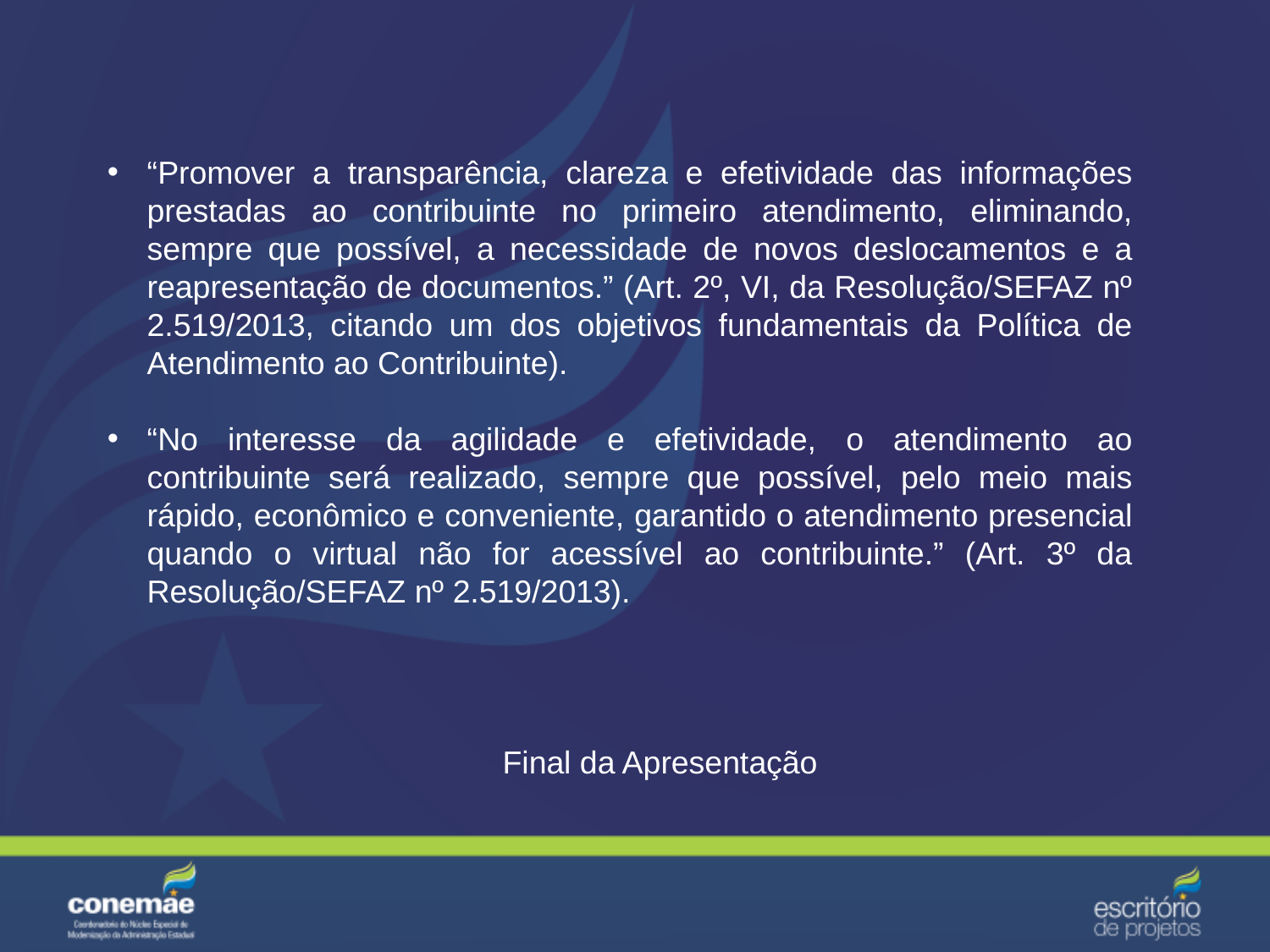

“Promover a transparência, clareza e efetividade das informações prestadas ao contribuinte no primeiro atendimento, eliminando, sempre que possível, a necessidade de novos deslocamentos e a reapresentação de documentos.” (Art. 2º, VI, da Resolução/SEFAZ nº 2.519/2013, citando um dos objetivos fundamentais da Política de Atendimento ao Contribuinte).

“No interesse da agilidade e efetividade, o atendimento ao contribuinte será realizado, sempre que possível, pelo meio mais rápido, econômico e conveniente, garantido o atendimento presencial quando o virtual não for acessível ao contribuinte.” (Art. 3º da Resolução/SEFAZ nº 2.519/2013).
Final da Apresentação